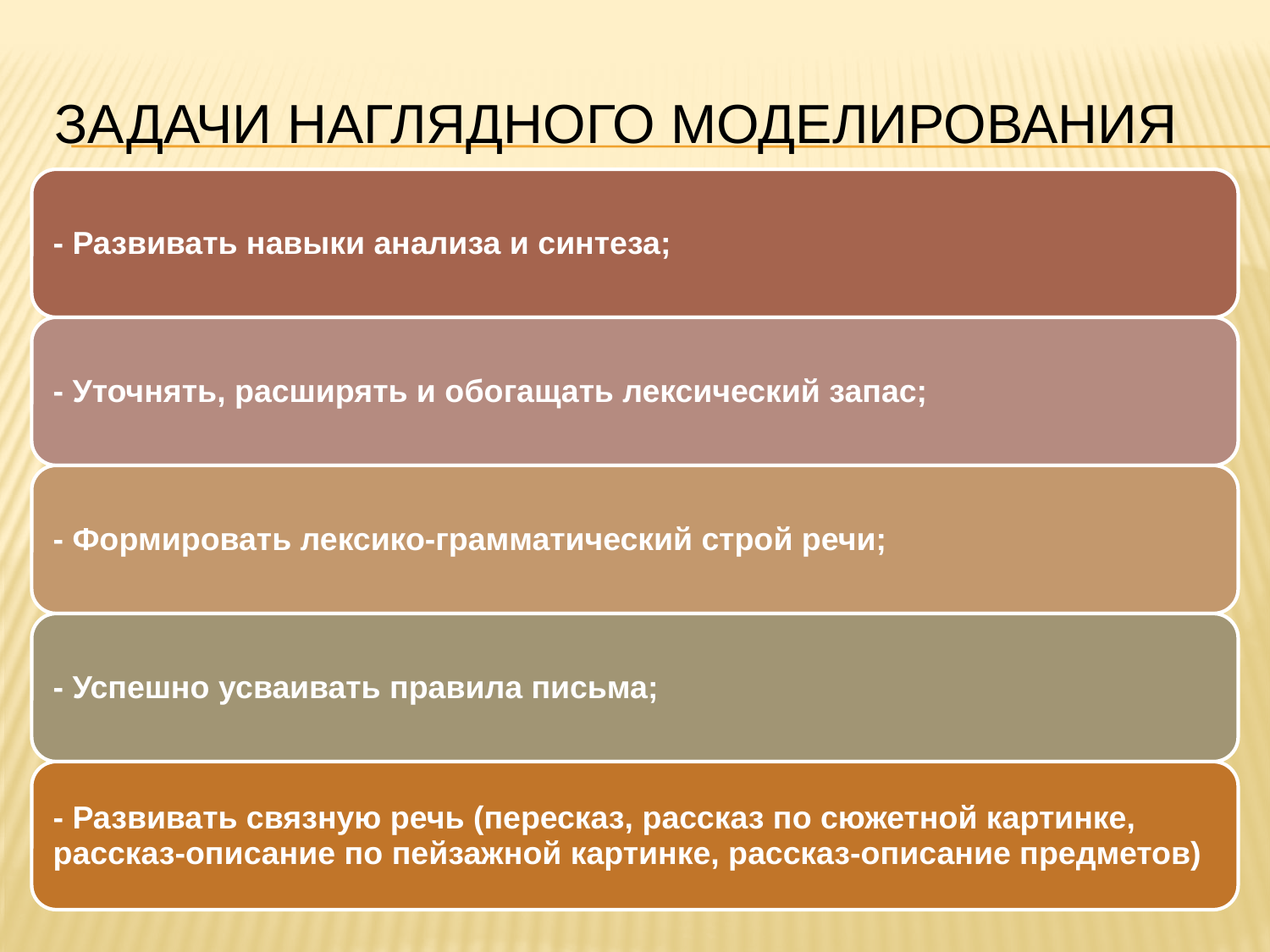

# Задачи наглядного моделирования
- Уточнять, расширять и обогащать лексический запас;
- Формировать лексико-грамматический строй речи;
- Развивать навыки анализа и синтеза;
- Успешно усваивать правила письма;
- Развивать связную речь (пересказ, рассказ по сюжетной картинке, рассказ-описание по пейзажной картинке, рассказ-описание предметов)